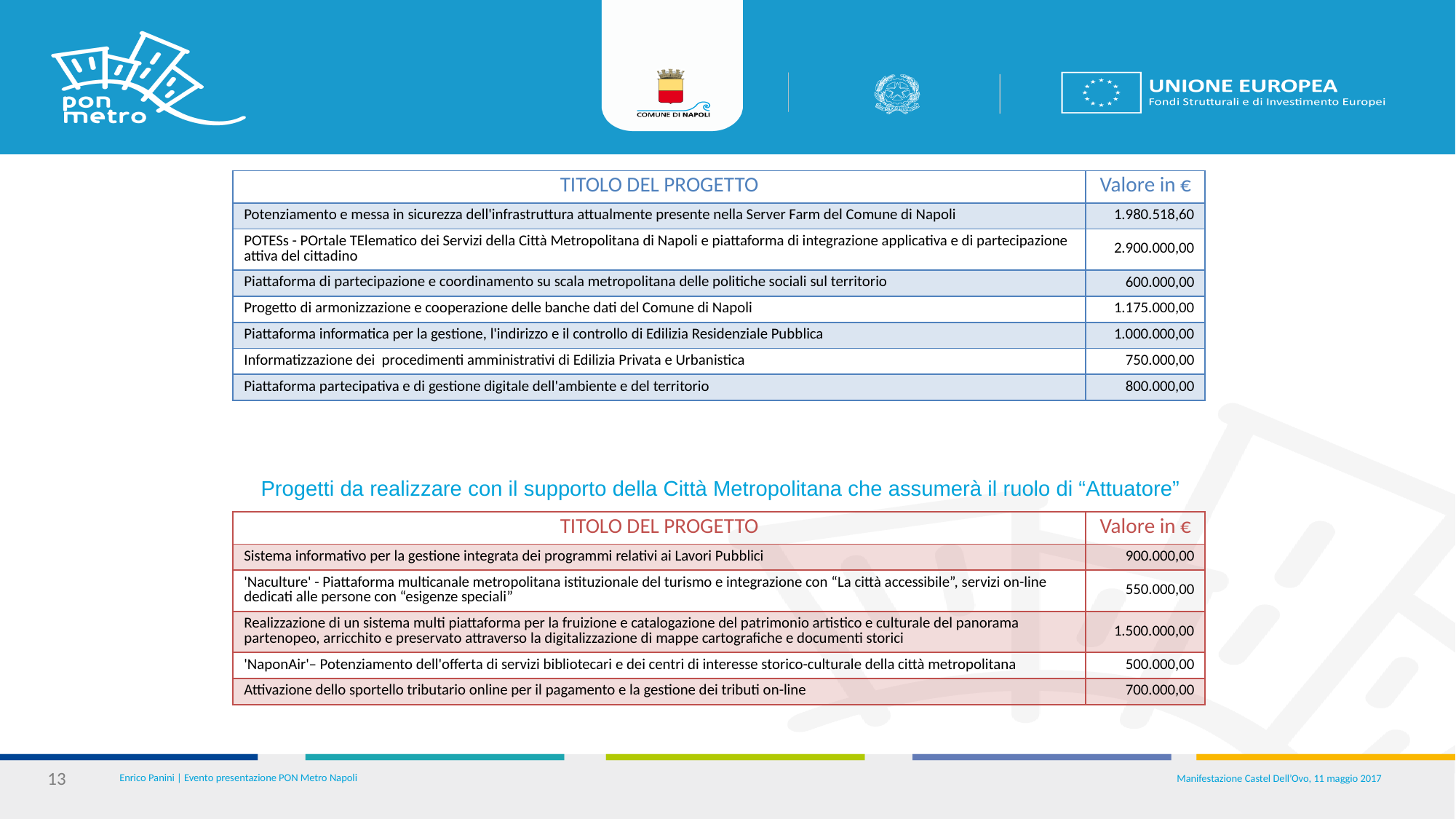

| TITOLO DEL PROGETTO | Valore in € |
| --- | --- |
| Potenziamento e messa in sicurezza dell'infrastruttura attualmente presente nella Server Farm del Comune di Napoli | 1.980.518,60 |
| POTESs - POrtale TElematico dei Servizi della Città Metropolitana di Napoli e piattaforma di integrazione applicativa e di partecipazione attiva del cittadino | 2.900.000,00 |
| Piattaforma di partecipazione e coordinamento su scala metropolitana delle politiche sociali sul territorio | 600.000,00 |
| Progetto di armonizzazione e cooperazione delle banche dati del Comune di Napoli | 1.175.000,00 |
| Piattaforma informatica per la gestione, l'indirizzo e il controllo di Edilizia Residenziale Pubblica | 1.000.000,00 |
| Informatizzazione dei procedimenti amministrativi di Edilizia Privata e Urbanistica | 750.000,00 |
| Piattaforma partecipativa e di gestione digitale dell'ambiente e del territorio | 800.000,00 |
Progetti da realizzare con il supporto della Città Metropolitana che assumerà il ruolo di “Attuatore”
| TITOLO DEL PROGETTO | Valore in € |
| --- | --- |
| Sistema informativo per la gestione integrata dei programmi relativi ai Lavori Pubblici | 900.000,00 |
| 'Naculture' - Piattaforma multicanale metropolitana istituzionale del turismo e integrazione con “La città accessibile”, servizi on-line dedicati alle persone con “esigenze speciali” | 550.000,00 |
| Realizzazione di un sistema multi piattaforma per la fruizione e catalogazione del patrimonio artistico e culturale del panorama partenopeo, arricchito e preservato attraverso la digitalizzazione di mappe cartografiche e documenti storici | 1.500.000,00 |
| 'NaponAir'– Potenziamento dell'offerta di servizi bibliotecari e dei centri di interesse storico-culturale della città metropolitana | 500.000,00 |
| Attivazione dello sportello tributario online per il pagamento e la gestione dei tributi on-line | 700.000,00 |